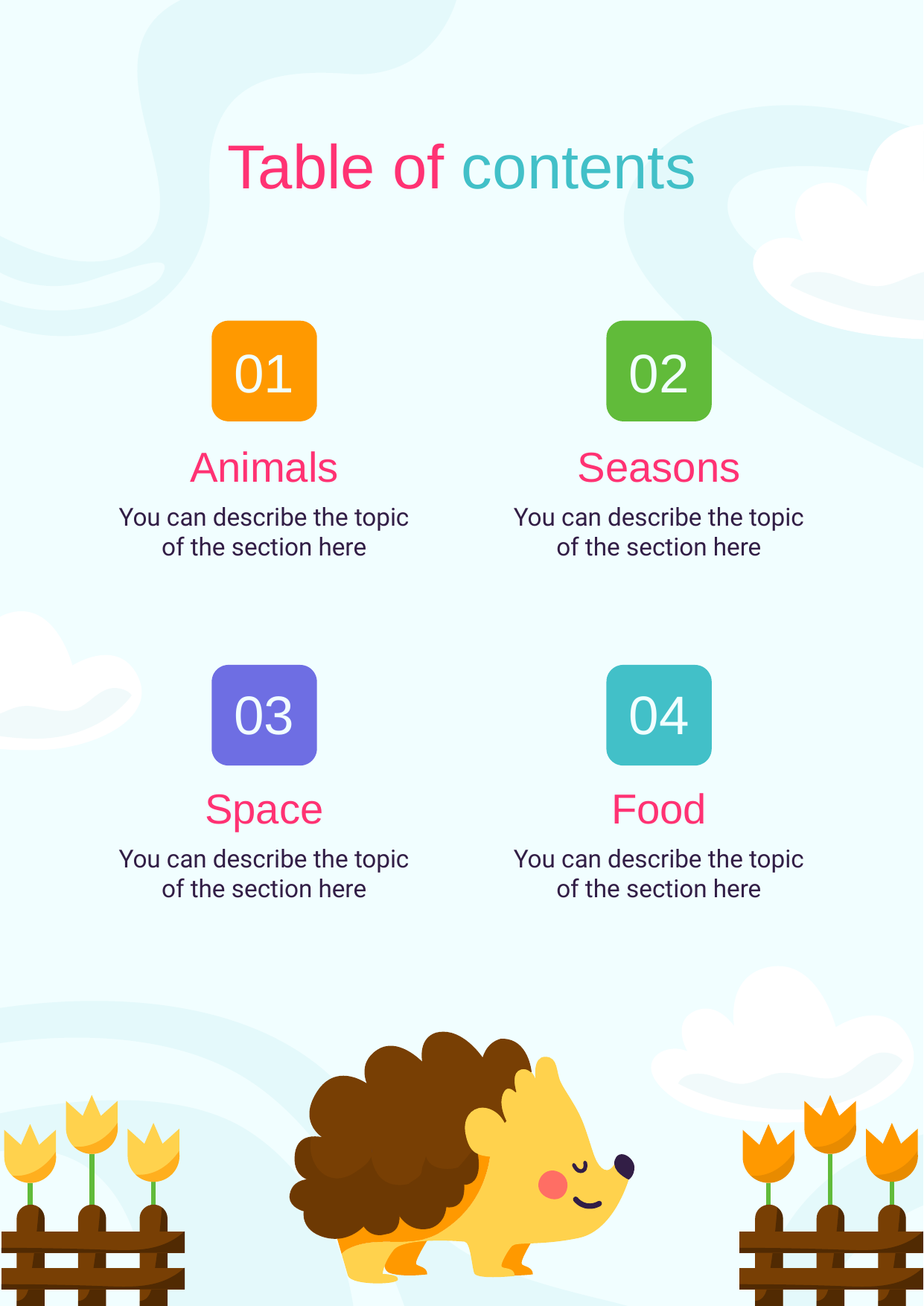

Table of contents

01
02
# Animals
Seasons
You can describe the topic of the section here
You can describe the topic of the section here

03
04
Space
Food
You can describe the topic of the section here
You can describe the topic of the section here